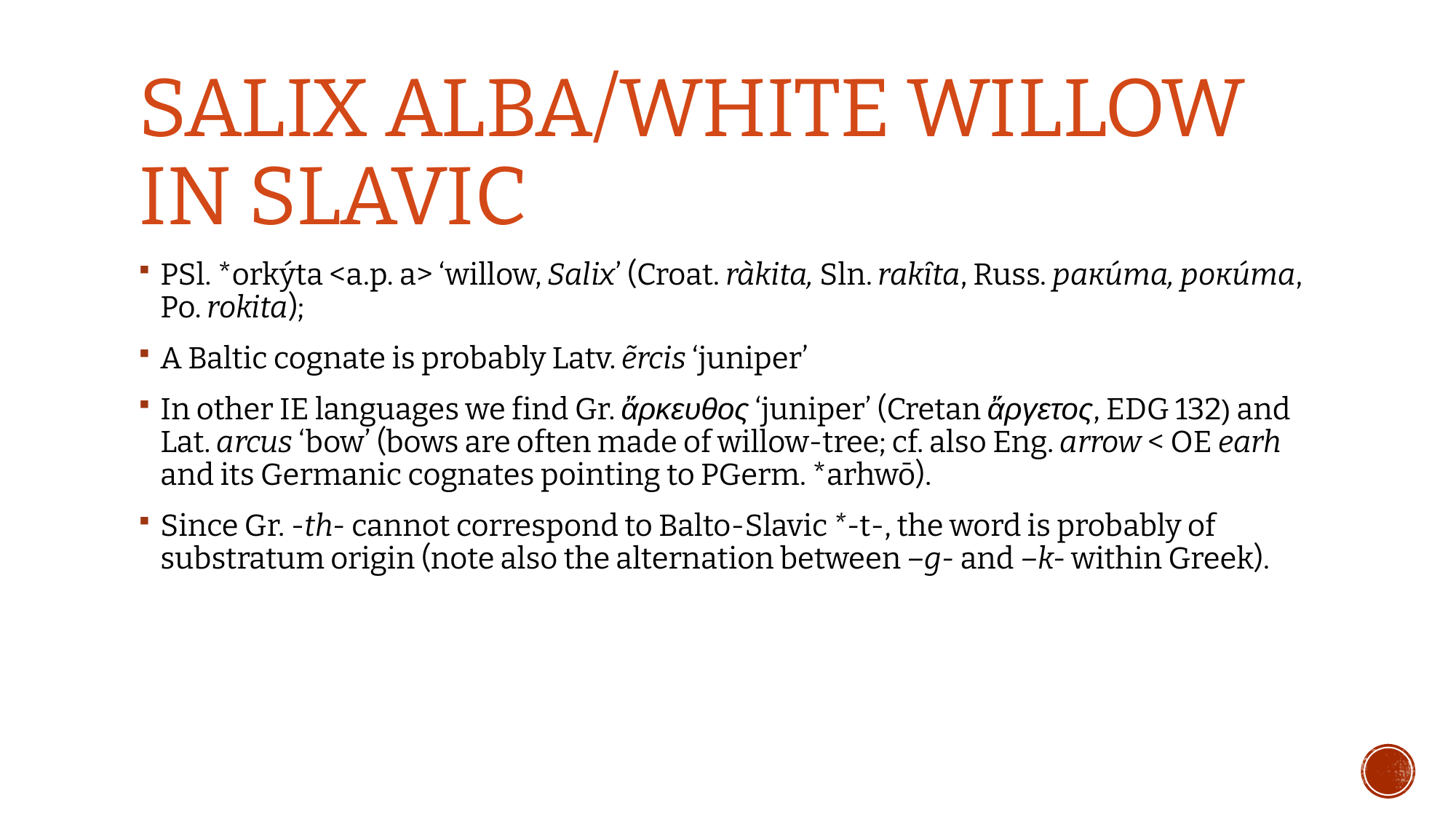

# Salix alba/white willow in slavic
PSl. *orkýta <a.p. a> ‘willow, Salix’ (Croat. ràkita, Sln. rakȋta, Russ. раки́та, роки́та, Po. rokita);
A Baltic cognate is probably Latv. ẽrcis ‘juniper’
In other IE languages we find Gr. ἄρκευθος ‘juniper’ (Cretan ἄργετος, EDG 132) and Lat. arcus ‘bow’ (bows are often made of willow-tree; cf. also Eng. arrow < OE earh and its Germanic cognates pointing to PGerm. *arhwō).
Since Gr. -th- cannot correspond to Balto-Slavic *-t-, the word is probably of substratum origin (note also the alternation between –g- and –k- within Greek).